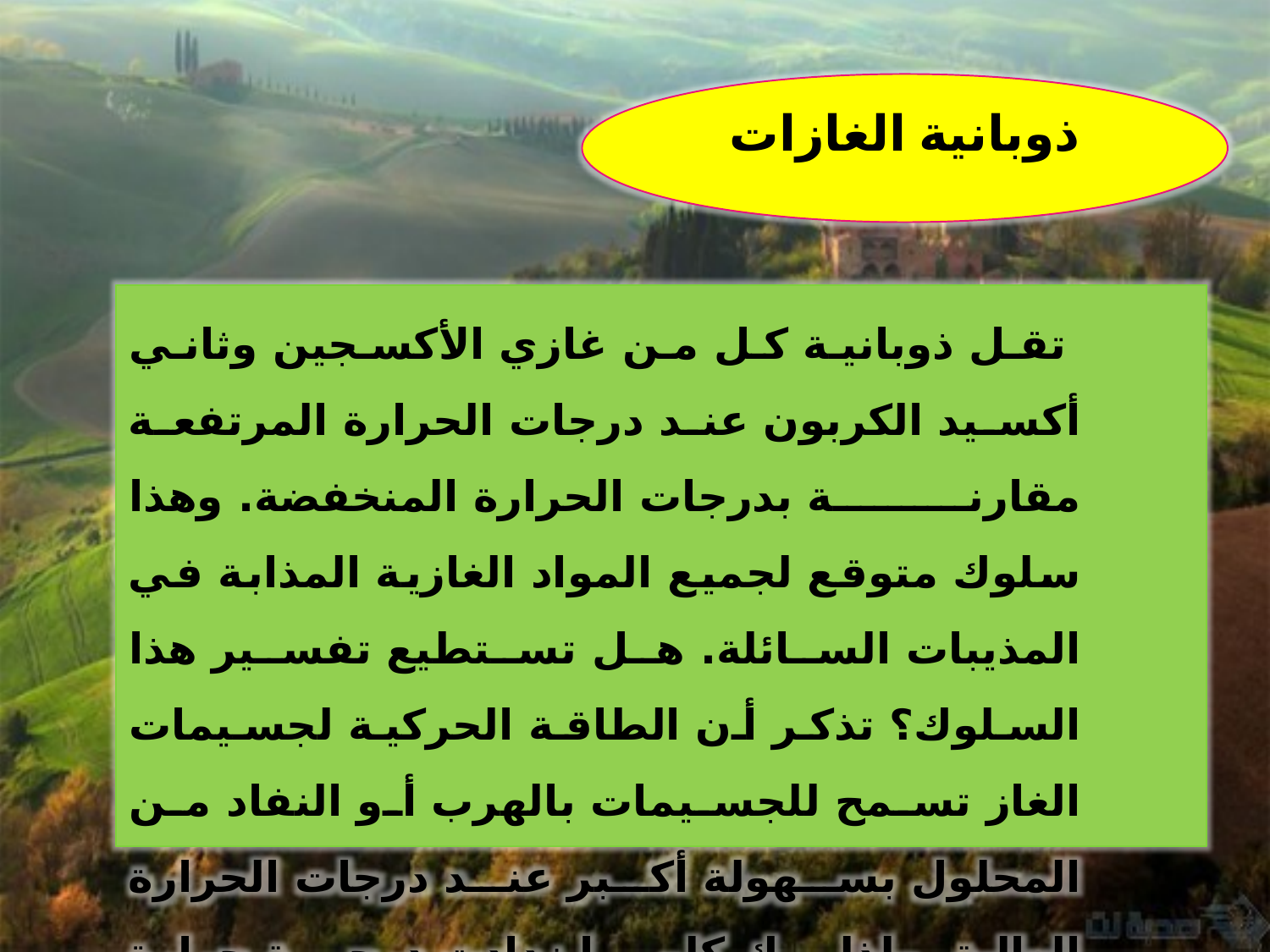

ذوبانية الغازات
        تقل ذوبانية كل من غازي الأكسجين وثاني أكسيد الكربون عند درجات الحرارة المرتفعة مقارنة بدرجات الحرارة المنخفضة. وهذا سلوك متوقع لجميع المواد الغازية المذابة في المذيبات السائلة. هل تستطيع تفسير هذا السلوك؟ تذكر أن الطاقة الحركية لجسيمات الغاز تسمح للجسيمات بالهرب أو النفاد من المحلول بسهولة أكبر عند درجات الحرارة العالية. ولذلك كلما زدادت درجة حرارة المحلول قلت ذوبانية المذاب الغازي.